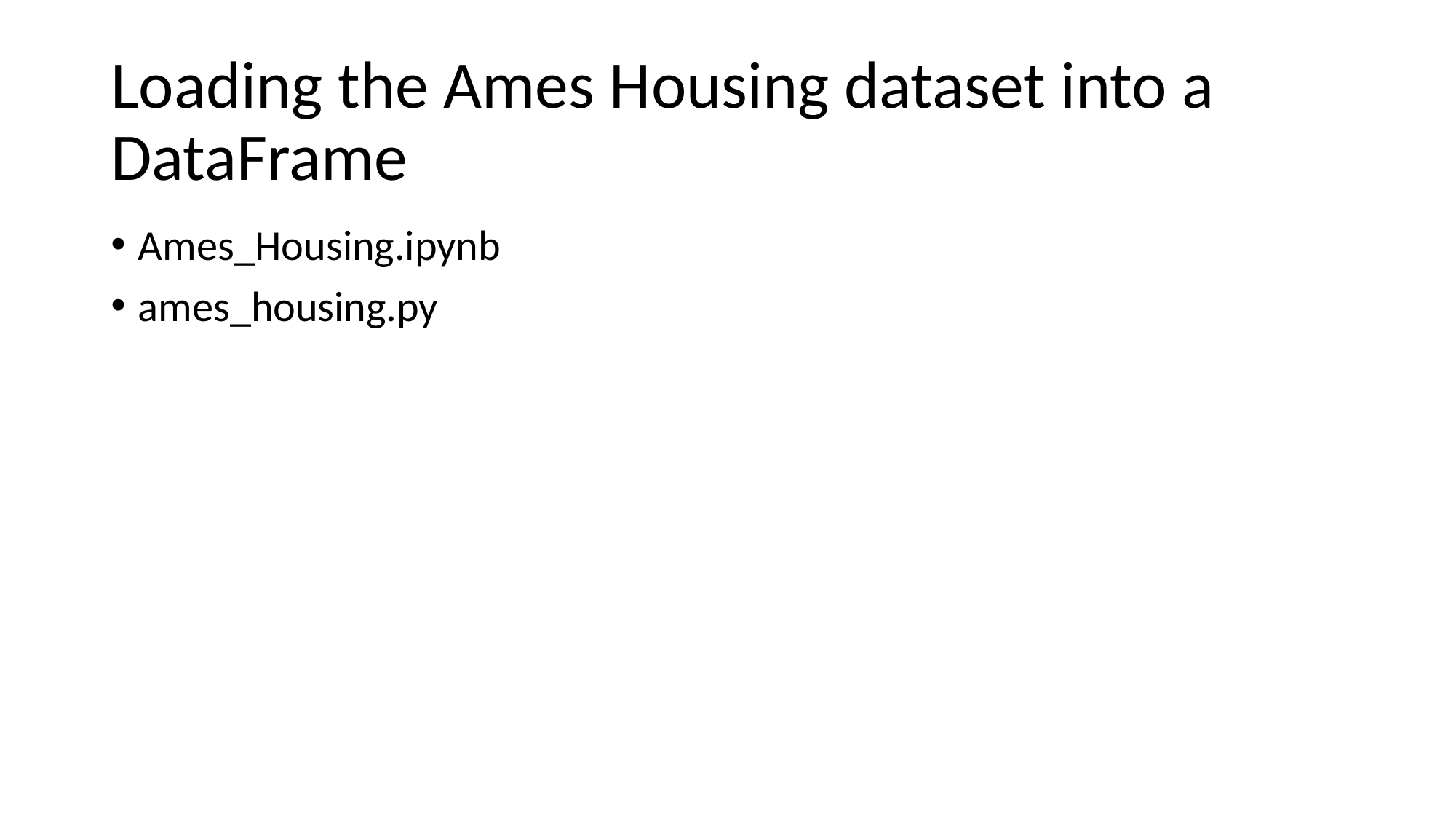

# Loading the Ames Housing dataset into a DataFrame
Ames_Housing.ipynb
ames_housing.py